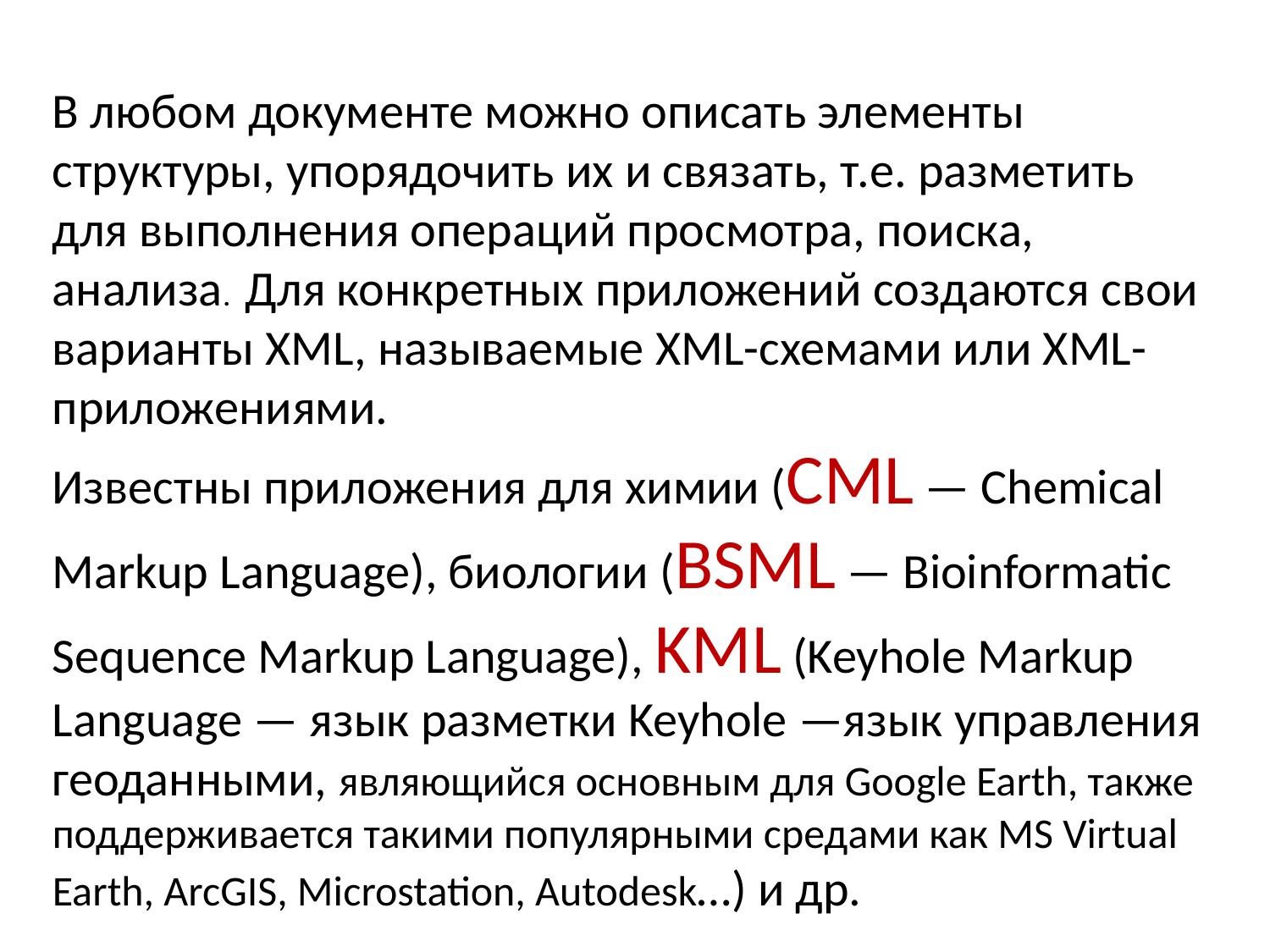

В любом документе можно описать элементы структуры, упорядочить их и связать, т.е. разметить для выполнения операций просмотра, поиска, анализа.  Для конкретных приложений создаются свои варианты XML, называемые XML-схемами или XML-приложениями.
Известны приложения для химии (CML — Chemical Markup Language), биологии (BSML — Bioinformatic Sequence Markup Language), KML (Keyhole Markup Language — язык разметки Keyhole —язык управления геоданными, являющийся основным для Google Earth, также поддерживается такими популярными средами как MS Virtual Earth, ArcGIS, Microstation, Autodesk…) и др.